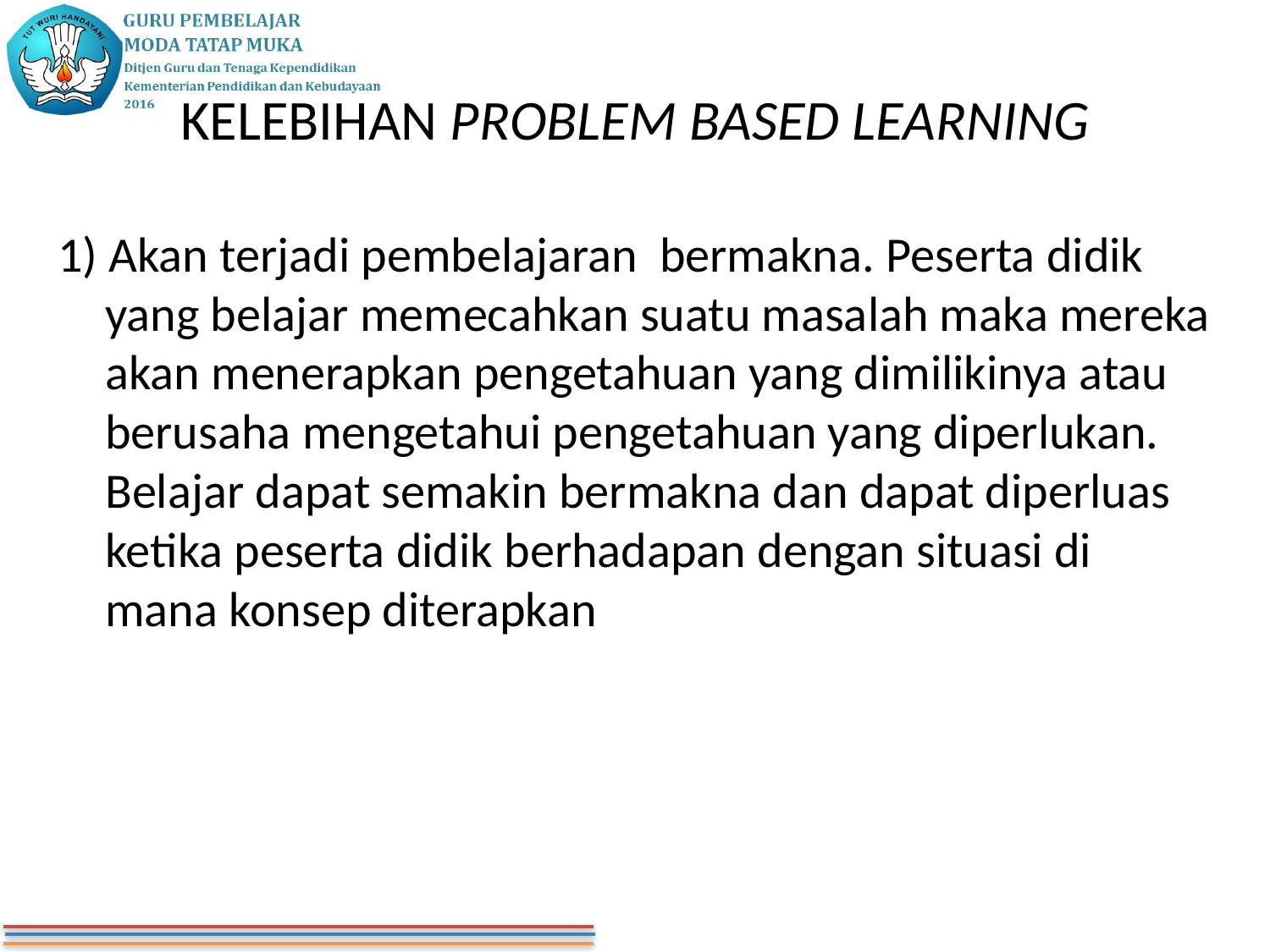

# KELEBIHAN PROBLEM BASED LEARNING
1) Akan terjadi pembelajaran  bermakna. Peserta didik yang belajar memecahkan suatu masalah maka mereka akan menerapkan pengetahuan yang dimilikinya atau berusaha mengetahui pengetahuan yang diperlukan. Belajar dapat semakin bermakna dan dapat diperluas ketika peserta didik berhadapan dengan situasi di mana konsep diterapkan